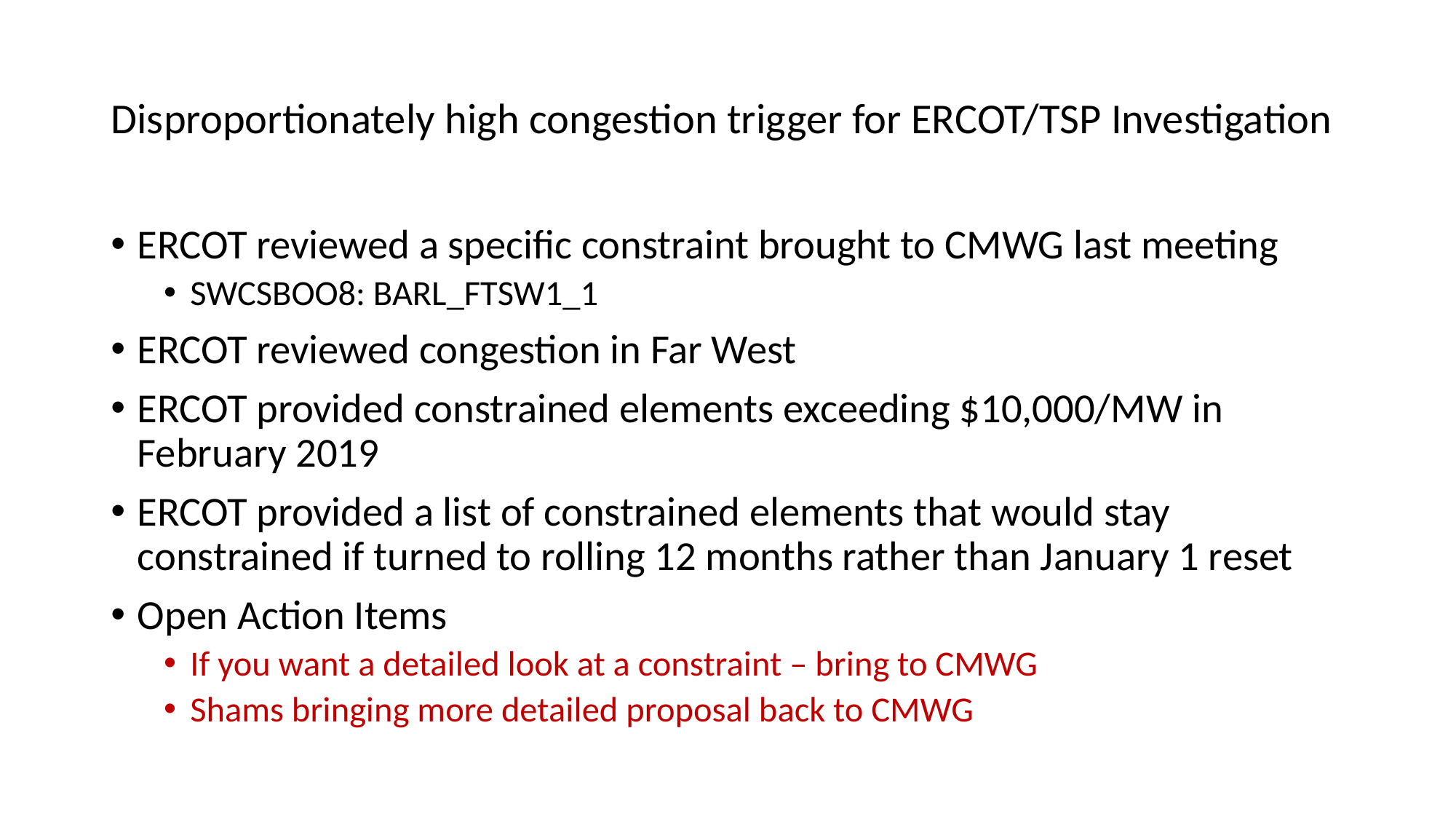

# Disproportionately high congestion trigger for ERCOT/TSP Investigation
ERCOT reviewed a specific constraint brought to CMWG last meeting
SWCSBOO8: BARL_FTSW1_1
ERCOT reviewed congestion in Far West
ERCOT provided constrained elements exceeding $10,000/MW in February 2019
ERCOT provided a list of constrained elements that would stay constrained if turned to rolling 12 months rather than January 1 reset
Open Action Items
If you want a detailed look at a constraint – bring to CMWG
Shams bringing more detailed proposal back to CMWG